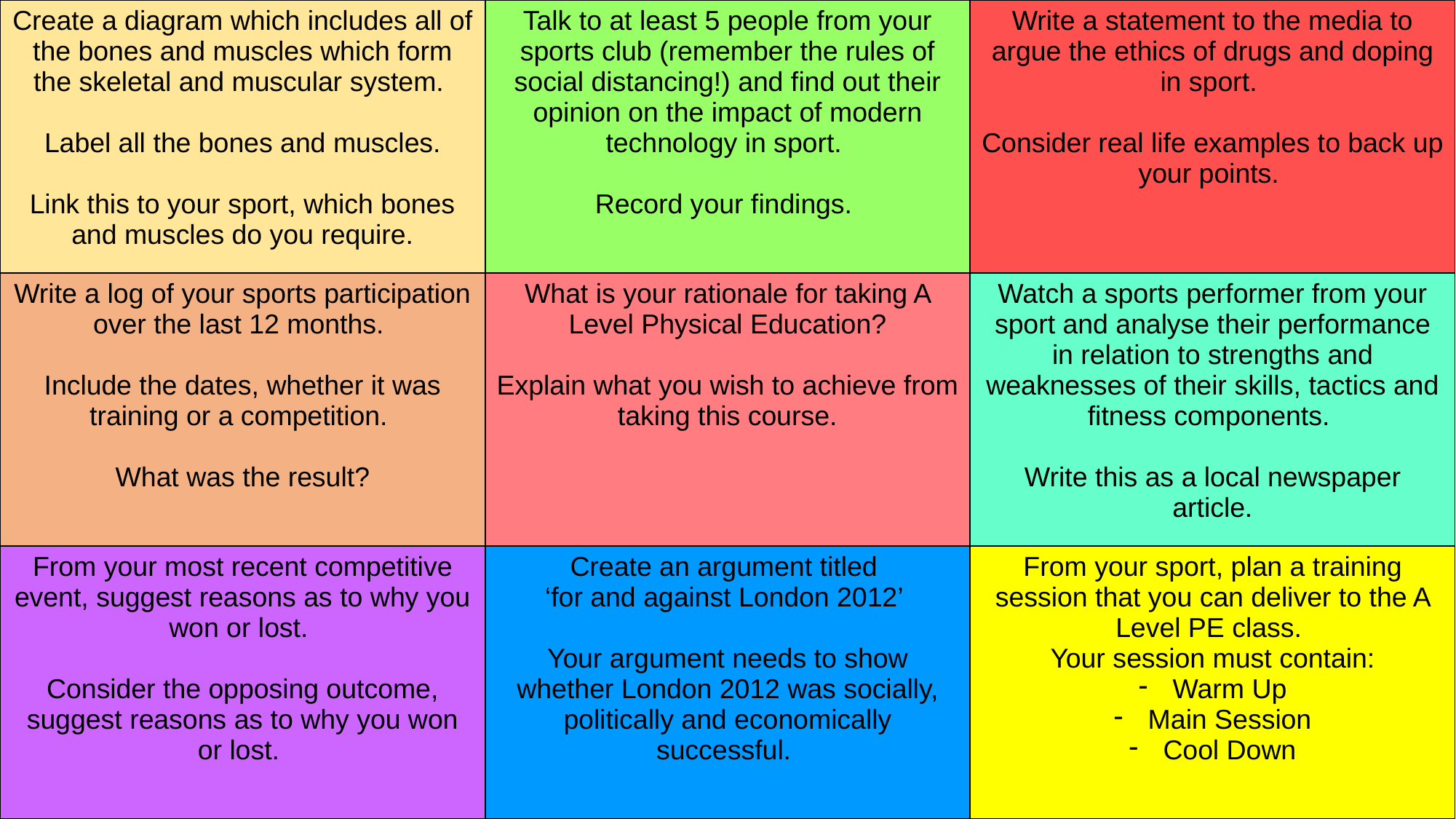

| Create a diagram which includes all of the bones and muscles which form the skeletal and muscular system. Label all the bones and muscles. Link this to your sport, which bones and muscles do you require. | Talk to at least 5 people from your sports club (remember the rules of social distancing!) and find out their opinion on the impact of modern technology in sport. Record your findings. | Write a statement to the media to argue the ethics of drugs and doping in sport. Consider real life examples to back up your points. |
| --- | --- | --- |
| Write a log of your sports participation over the last 12 months. Include the dates, whether it was training or a competition. What was the result? | What is your rationale for taking A Level Physical Education? Explain what you wish to achieve from taking this course. | Watch a sports performer from your sport and analyse their performance in relation to strengths and weaknesses of their skills, tactics and fitness components. Write this as a local newspaper article. |
| From your most recent competitive event, suggest reasons as to why you won or lost. Consider the opposing outcome, suggest reasons as to why you won or lost. | Create an argument titled ‘for and against London 2012’ Your argument needs to show whether London 2012 was socially, politically and economically successful. | From your sport, plan a training session that you can deliver to the A Level PE class. Your session must contain: Warm Up Main Session Cool Down |